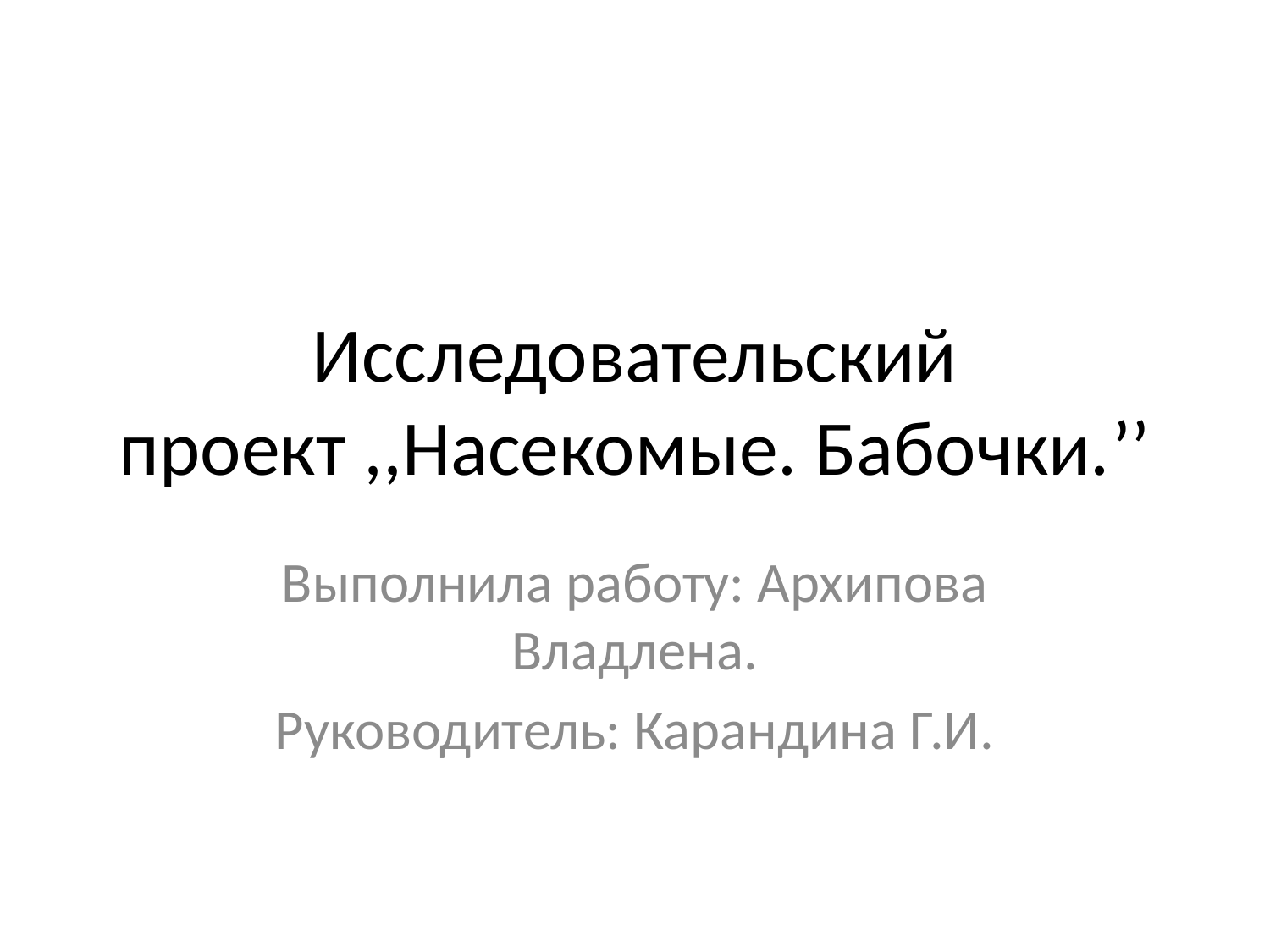

# Исследовательский проект ,,Насекомые. Бабочки.’’
Выполнила работу: Архипова Владлена.
Руководитель: Карандина Г.И.